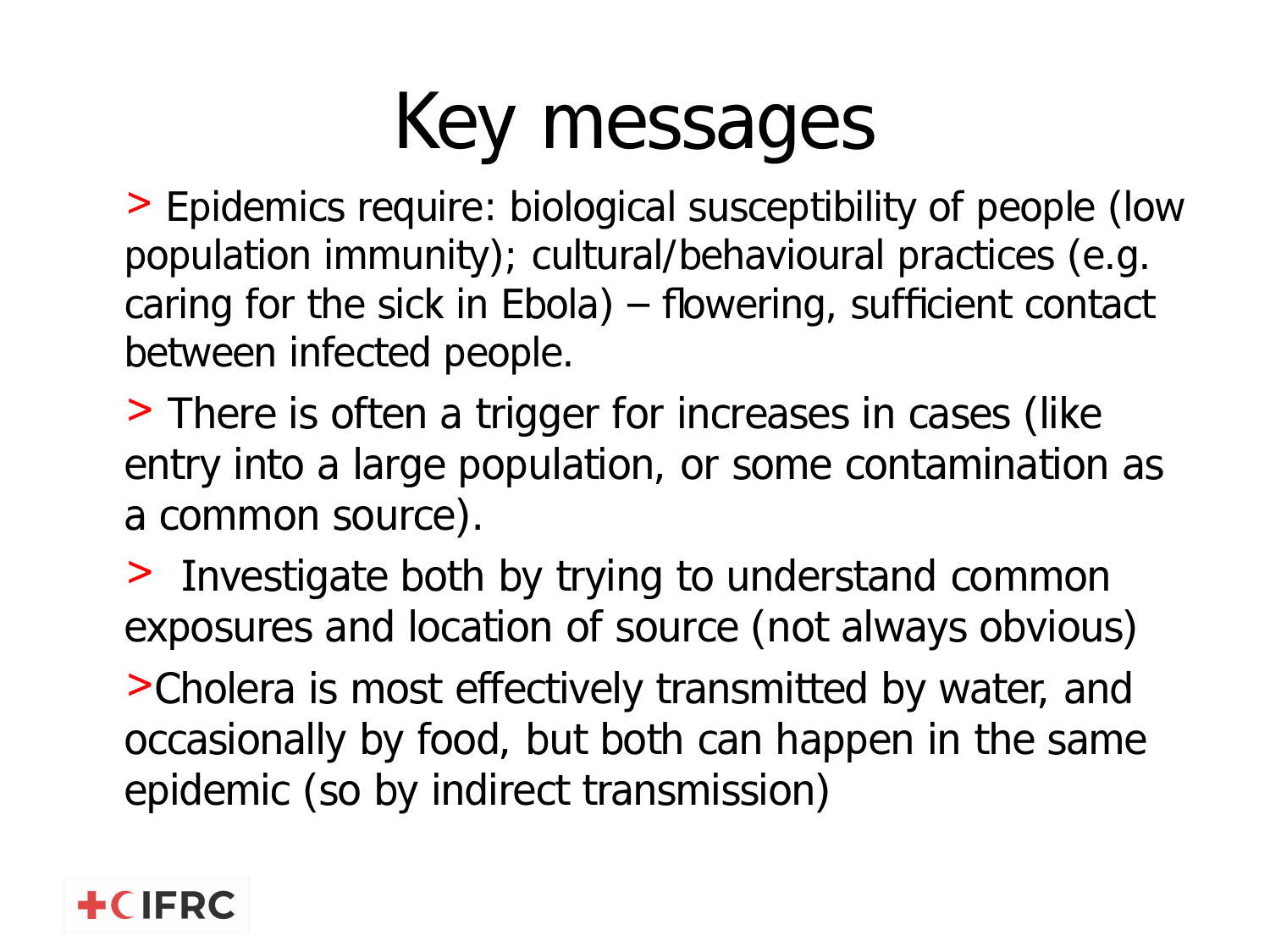

# Key messages
 Epidemics require: biological susceptibility of people (low population immunity); cultural/behavioural practices (e.g. caring for the sick in Ebola) – flowering, sufficient contact between infected people.
 There is often a trigger for increases in cases (like entry into a large population, or some contamination as a common source).
  Investigate both by trying to understand common exposures and location of source (not always obvious)
Cholera is most effectively transmitted by water, and occasionally by food, but both can happen in the same epidemic (so by indirect transmission)